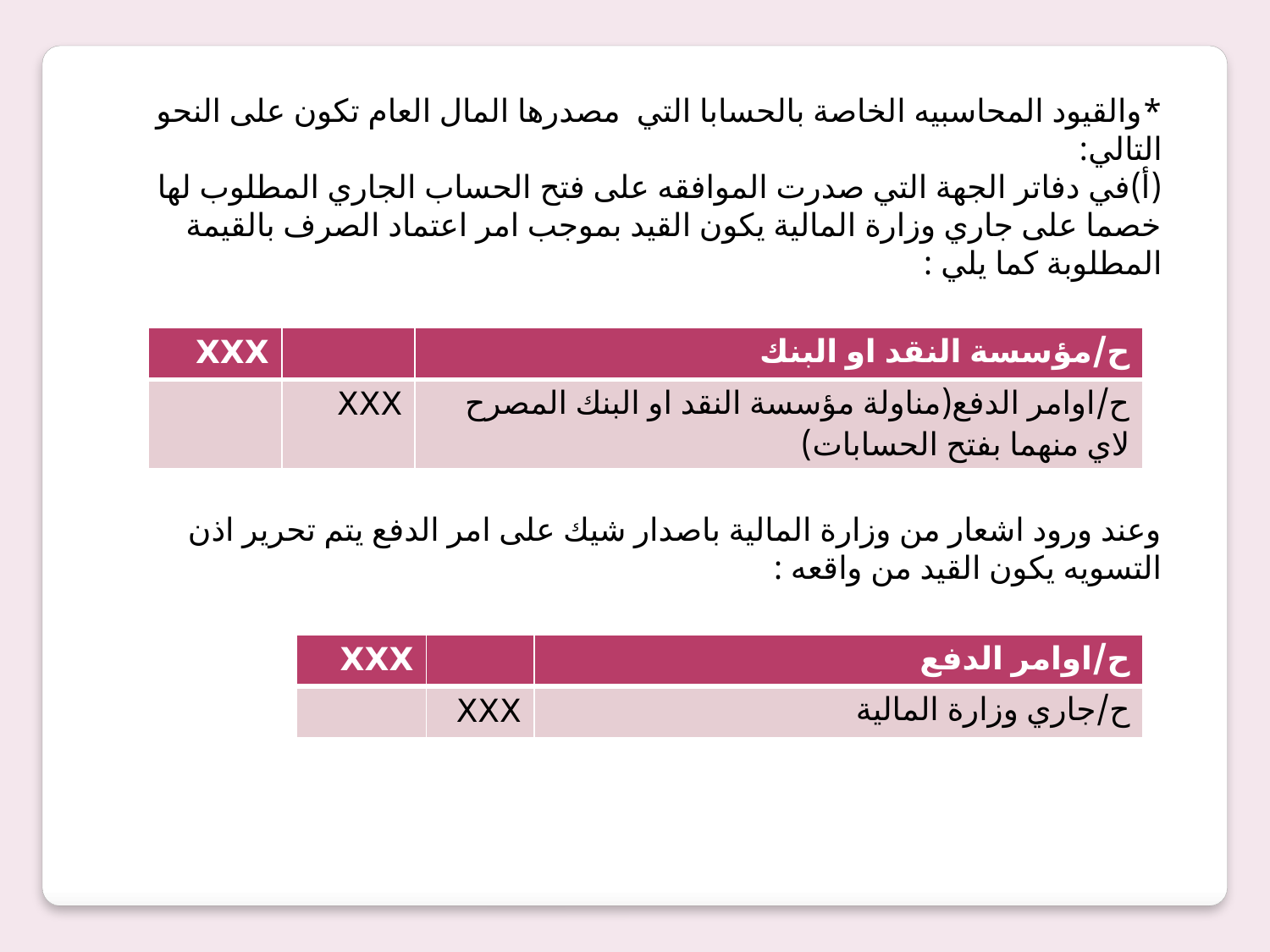

*والقيود المحاسبيه الخاصة بالحسابا التي  مصدرها المال العام تكون على النحو التالي:
(أ)في دفاتر الجهة التي صدرت الموافقه على فتح الحساب الجاري المطلوب لها خصما على جاري وزارة المالية يكون القيد بموجب امر اعتماد الصرف بالقيمة المطلوبة كما يلي :

وعند ورود اشعار من وزارة المالية باصدار شيك على امر الدفع يتم تحرير اذن التسويه يكون القيد من واقعه :

| XXX |  | ح/مؤسسة النقد او البنك |
| --- | --- | --- |
|  | XXX | ح/اوامر الدفع(مناولة مؤسسة النقد او البنك المصرح لاي منهما بفتح الحسابات) |
| XXX |  | ح/اوامر الدفع |
| --- | --- | --- |
|  | XXX | ح/جاري وزارة المالية |